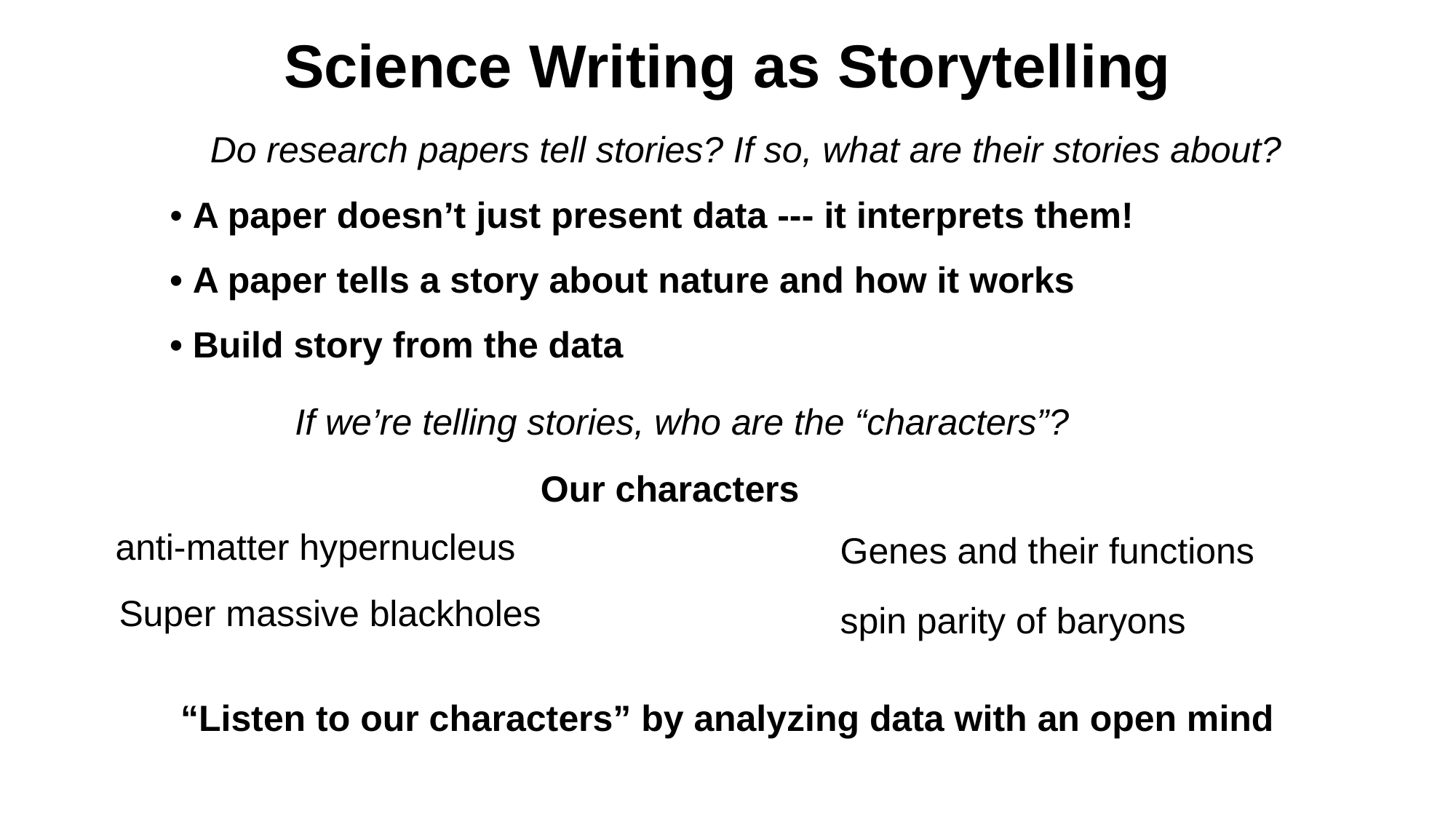

Science Writing as Storytelling
Do research papers tell stories? If so, what are their stories about?
• A paper doesn’t just present data --- it interprets them!
• A paper tells a story about nature and how it works
• Build story from the data
If we’re telling stories, who are the “characters”?
Our characters
anti-matter hypernucleus
Genes and their functions
Super massive blackholes
spin parity of baryons
“Listen to our characters” by analyzing data with an open mind